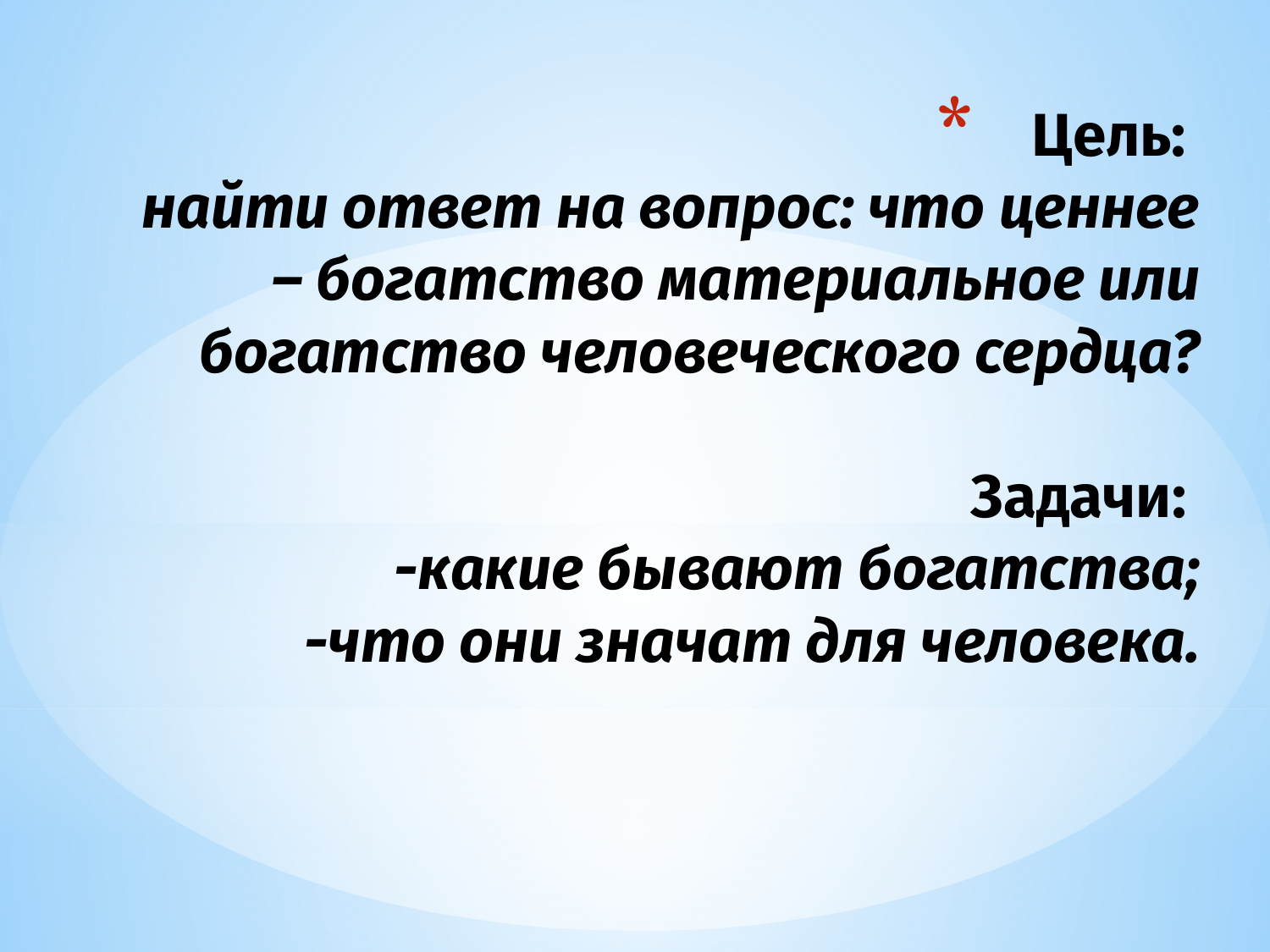

# Цель: найти ответ на вопрос: что ценнее – богатство материальное или богатство человеческого сердца? Задачи: -какие бывают богатства; -что они значат для человека.